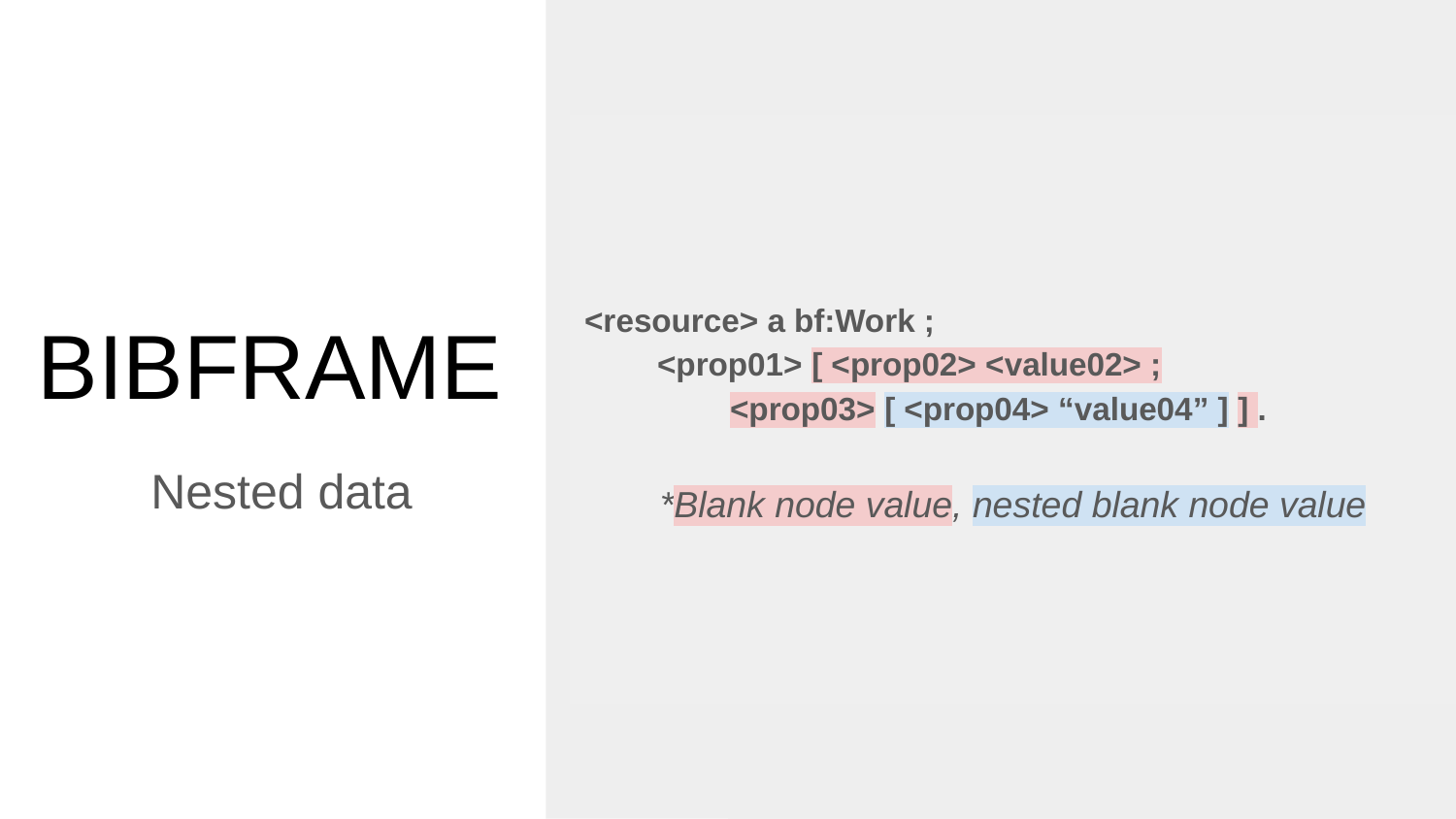

<resource> a bf:Work ;
<prop01> [ <prop02> <value02> ;
<prop03> [ <prop04> “value04” ] ] .

<resource> a bf:Work ;
<prop01> [ <prop02> <value02> ;
<prop03> [ <prop04> “value04” ] ] .

*Blank node value, nested blank node value
# BIBFRAME
Nested data